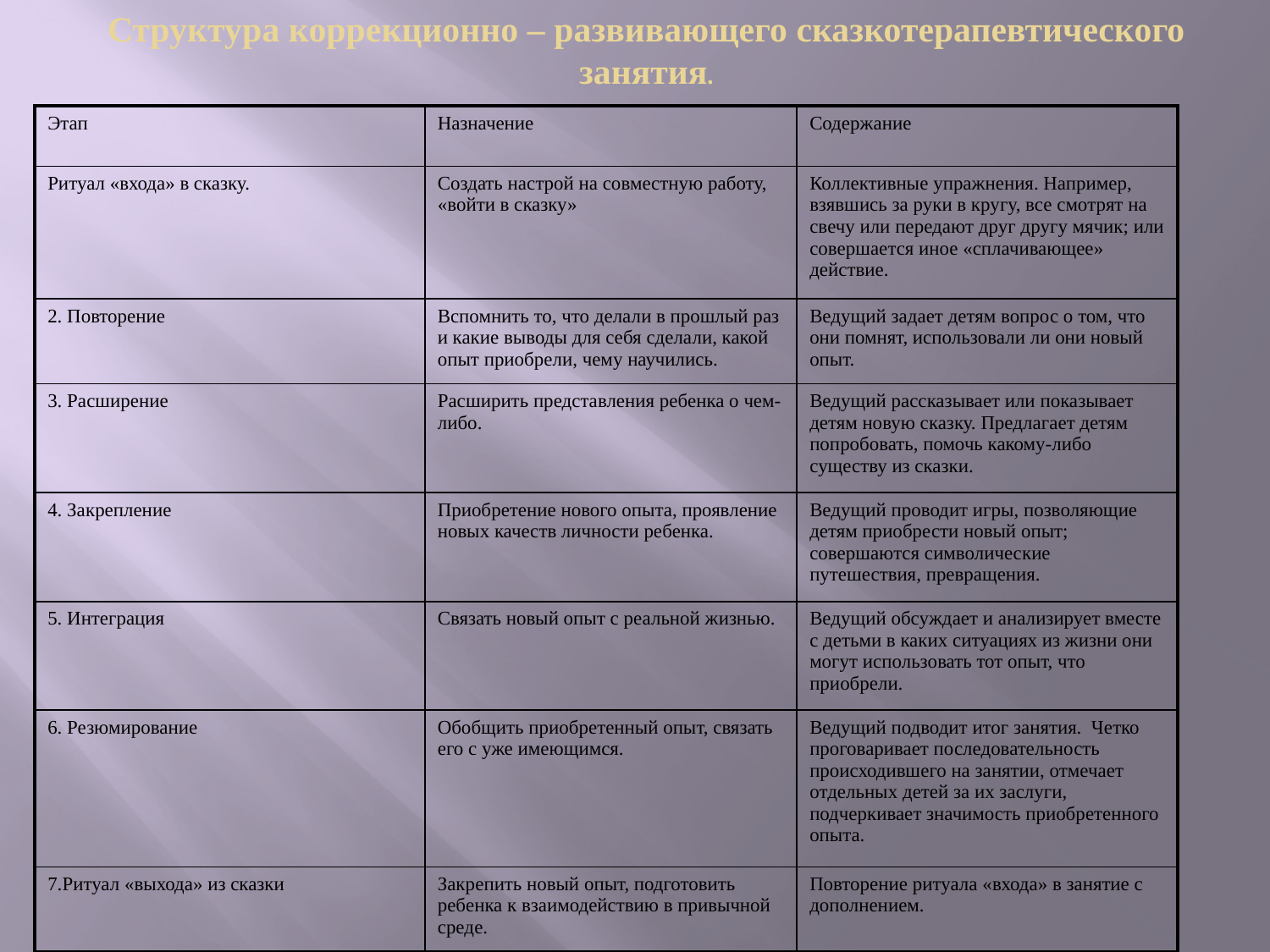

Структура коррекционно – развивающего сказкотерапевтического занятия.
| Этап | Назначение | Содержание |
| --- | --- | --- |
| Ритуал «входа» в сказку. | Создать настрой на совместную работу, «войти в сказку» | Коллективные упражнения. Например, взявшись за руки в кругу, все смотрят на свечу или передают друг другу мячик; или совершается иное «сплачивающее» действие. |
| 2. Повторение | Вспомнить то, что делали в прошлый раз и какие выводы для себя сделали, какой опыт приобрели, чему научились. | Ведущий задает детям вопрос о том, что они помнят, использовали ли они новый опыт. |
| 3. Расширение | Расширить представления ребенка о чем-либо. | Ведущий рассказывает или показывает детям новую сказку. Предлагает детям попробовать, помочь какому-либо существу из сказки. |
| 4. Закрепление | Приобретение нового опыта, проявление новых качеств личности ребенка. | Ведущий проводит игры, позволяющие детям приобрести новый опыт; совершаются символические путешествия, превращения. |
| 5. Интеграция | Связать новый опыт с реальной жизнью. | Ведущий обсуждает и анализирует вместе с детьми в каких ситуациях из жизни они могут использовать тот опыт, что приобрели. |
| 6. Резюмирование | Обобщить приобретенный опыт, связать его с уже имеющимся. | Ведущий подводит итог занятия. Четко проговаривает последовательность происходившего на занятии, отмечает отдельных детей за их заслуги, подчеркивает значимость приобретенного опыта. |
| 7.Ритуал «выхода» из сказки | Закрепить новый опыт, подготовить ребенка к взаимодействию в привычной среде. | Повторение ритуала «входа» в занятие с дополнением. |